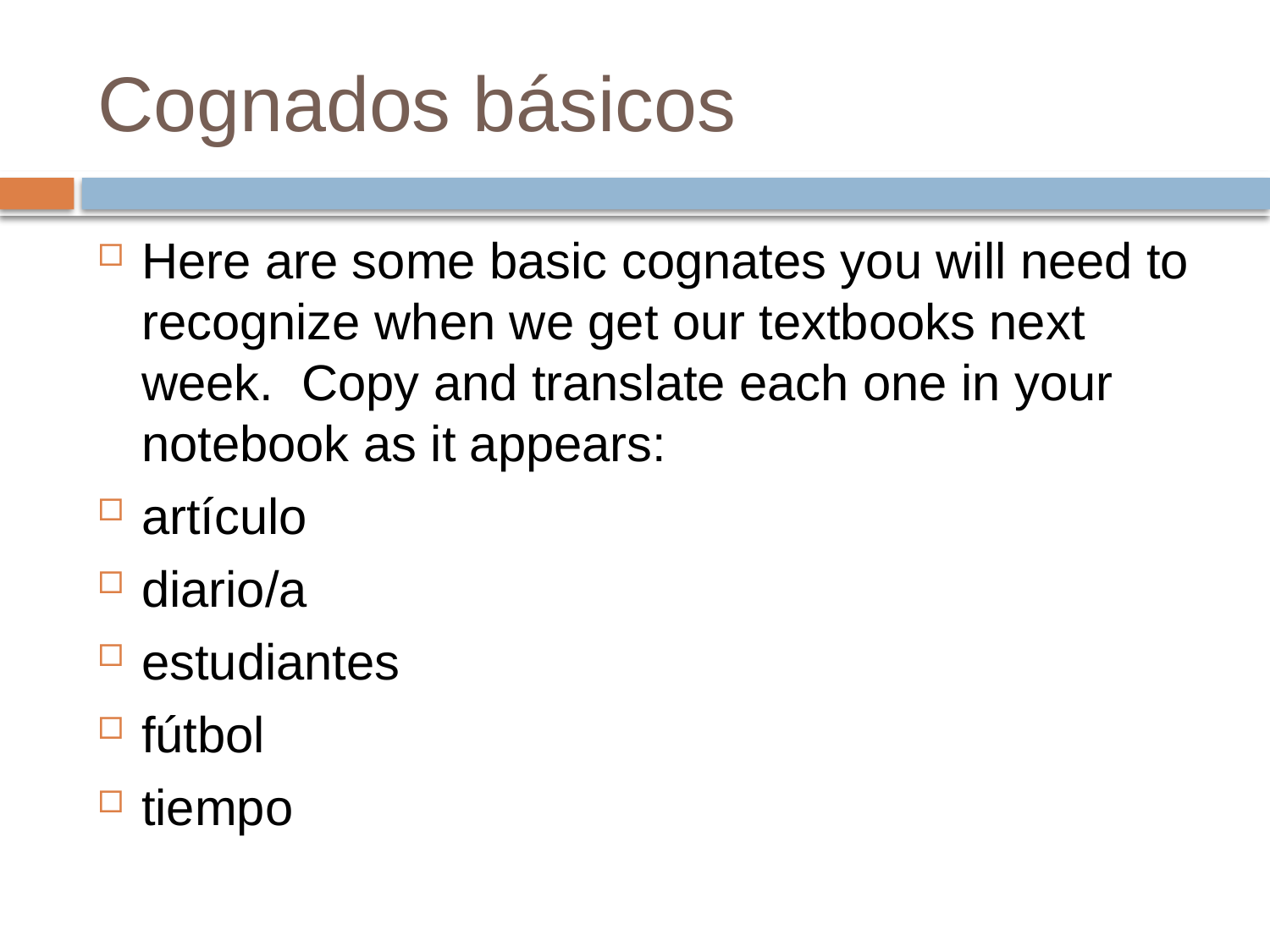

# Cognados básicos
Here are some basic cognates you will need to recognize when we get our textbooks next week.  Copy and translate each one in your notebook as it appears:
artículo
diario/a
estudiantes
fútbol
tiempo